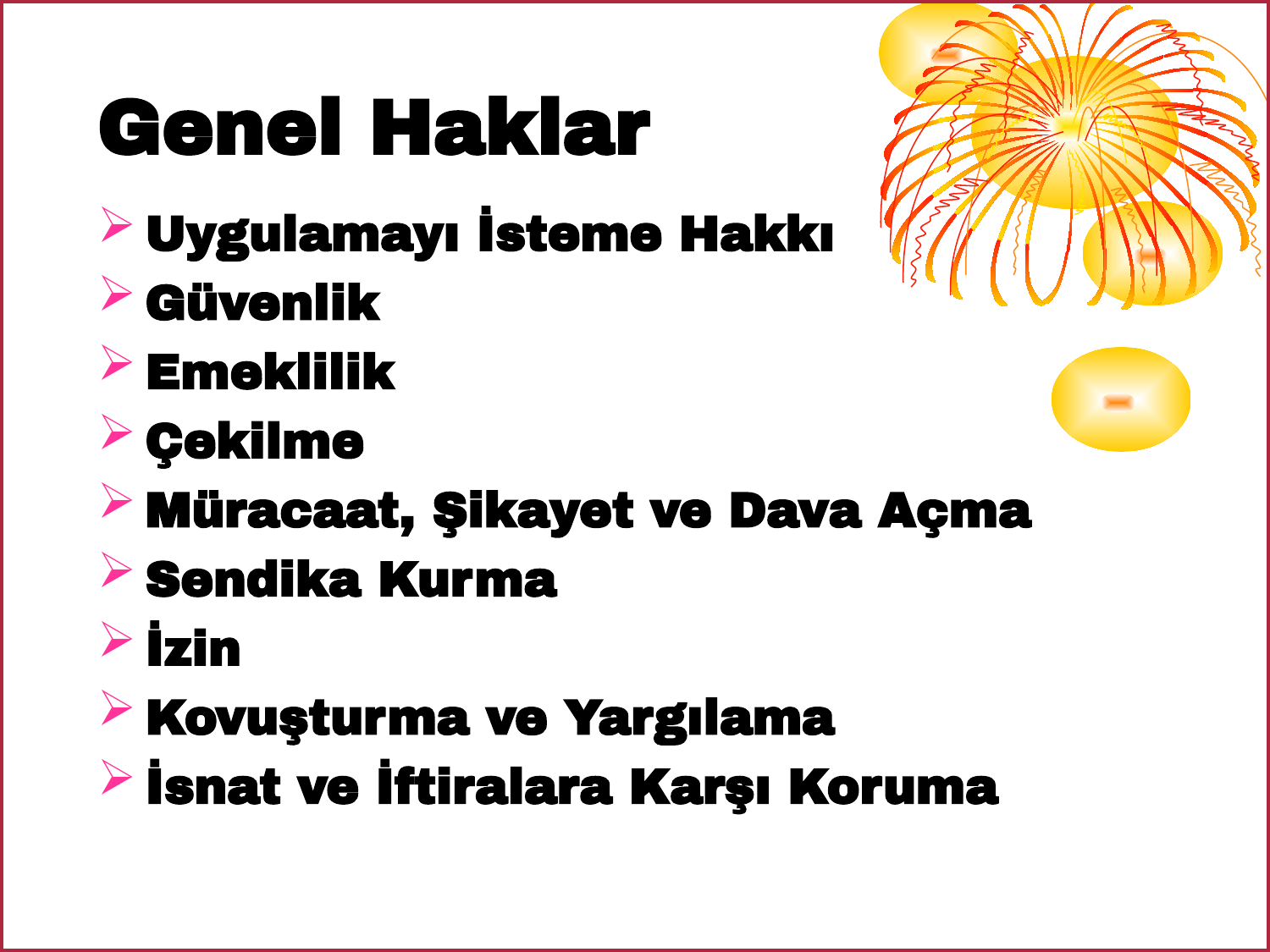

|  |
| --- |
Genel Haklar

Uygulamayı İsteme Hakkı
Güvenlik
Emeklilik
Çekilme
Müracaat, Şikayet ve Dava Açma
Sendika Kurma
İzin
Kovuşturma ve Yargılama
İsnat ve İftiralara Karşı Koruma
|  |
| --- |